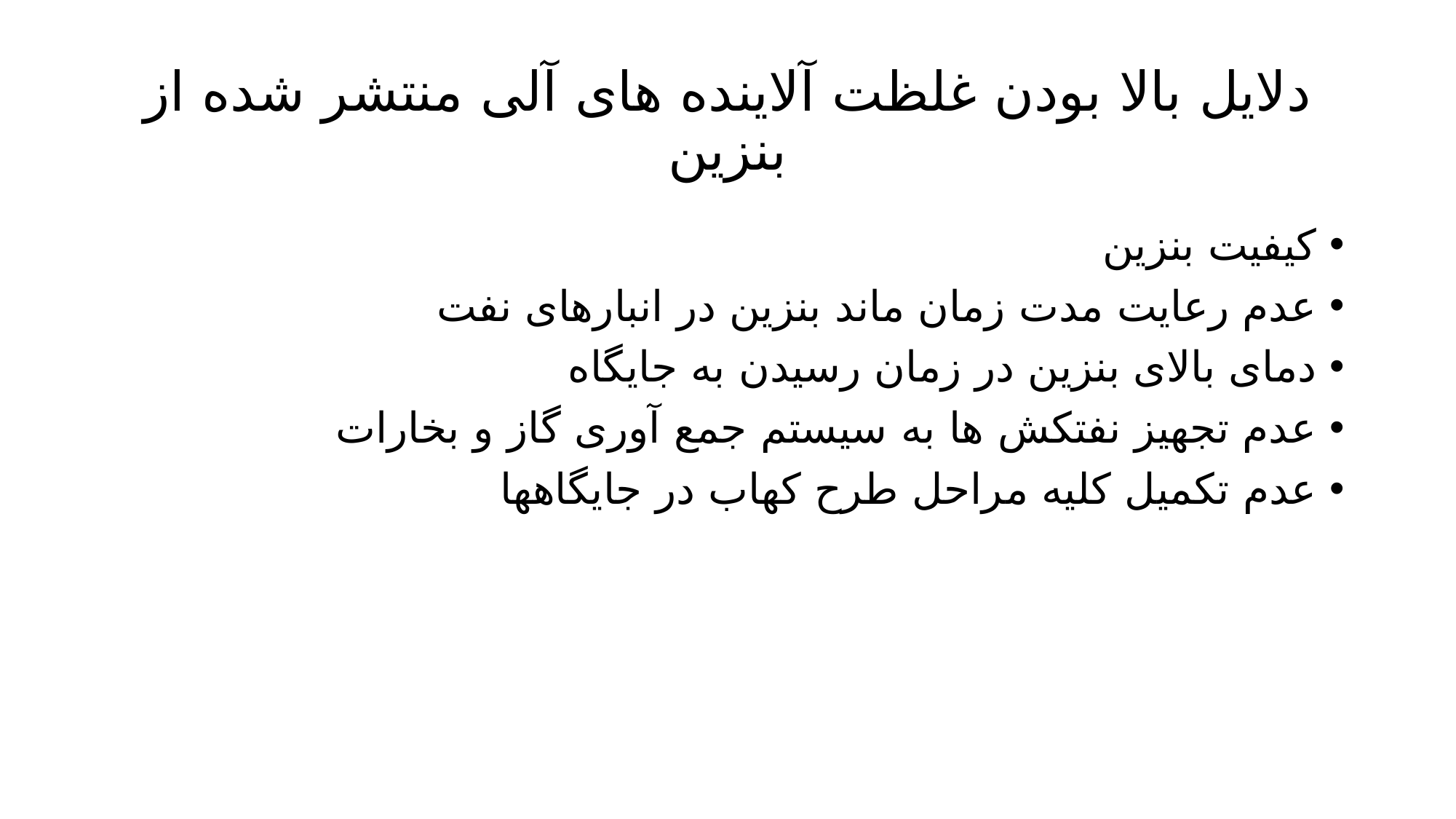

# دلایل بالا بودن غلظت آلاینده های آلی منتشر شده از بنزین
کیفیت بنزین
عدم رعایت مدت زمان ماند بنزین در انبارهای نفت
دمای بالای بنزین در زمان رسیدن به جایگاه
عدم تجهیز نفتکش ها به سیستم جمع آوری گاز و بخارات
عدم تکمیل کلیه مراحل طرح کهاب در جایگاهها